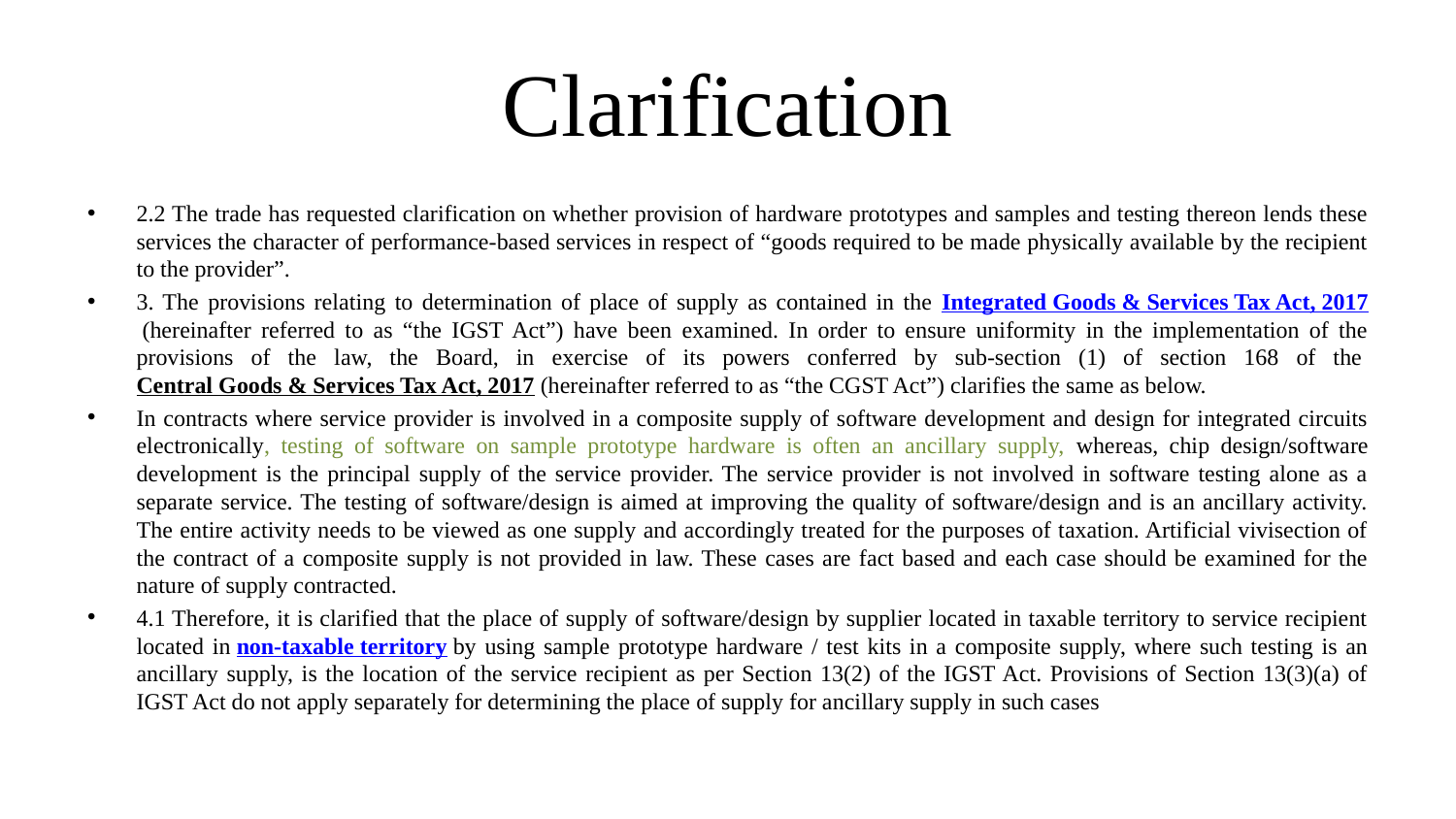

# Clarification
2.2 The trade has requested clarification on whether provision of hardware prototypes and samples and testing thereon lends these services the character of performance-based services in respect of “goods required to be made physically available by the recipient to the provider”.
3. The provisions relating to determination of place of supply as contained in the Integrated Goods & Services Tax Act, 2017 (hereinafter referred to as “the IGST Act”) have been examined. In order to ensure uniformity in the implementation of the provisions of the law, the Board, in exercise of its powers conferred by sub-section (1) of section 168 of the Central Goods & Services Tax Act, 2017 (hereinafter referred to as “the CGST Act”) clarifies the same as below.
In contracts where service provider is involved in a composite supply of software development and design for integrated circuits electronically, testing of software on sample prototype hardware is often an ancillary supply, whereas, chip design/software development is the principal supply of the service provider. The service provider is not involved in software testing alone as a separate service. The testing of software/design is aimed at improving the quality of software/design and is an ancillary activity. The entire activity needs to be viewed as one supply and accordingly treated for the purposes of taxation. Artificial vivisection of the contract of a composite supply is not provided in law. These cases are fact based and each case should be examined for the nature of supply contracted.
4.1 Therefore, it is clarified that the place of supply of software/design by supplier located in taxable territory to service recipient located in non-taxable territory by using sample prototype hardware / test kits in a composite supply, where such testing is an ancillary supply, is the location of the service recipient as per Section 13(2) of the IGST Act. Provisions of Section 13(3)(a) of IGST Act do not apply separately for determining the place of supply for ancillary supply in such cases